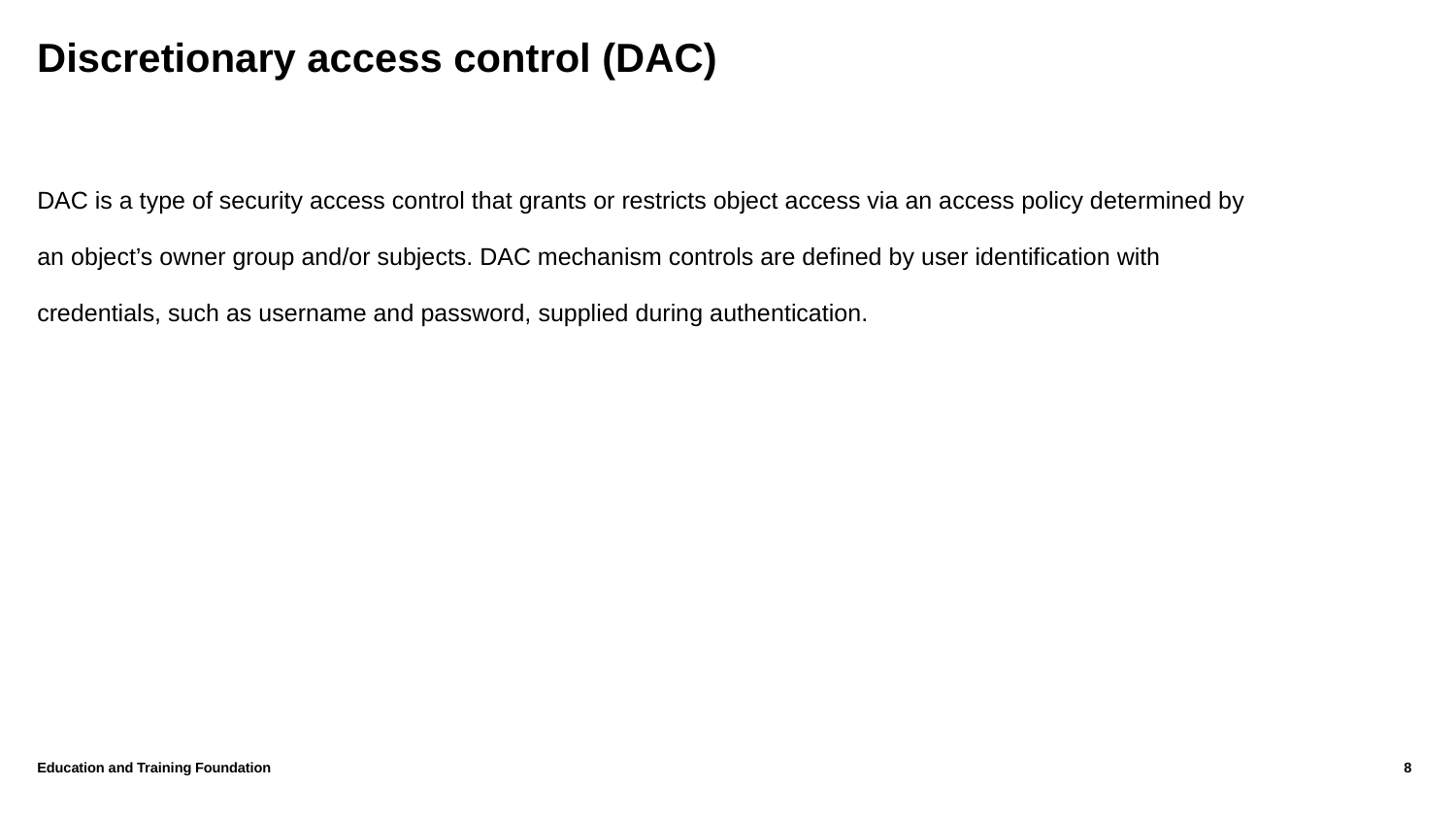

# Discretionary access control (DAC)
DAC is a type of security access control that grants or restricts object access via an access policy determined by an object’s owner group and/or subjects. DAC mechanism controls are defined by user identification with credentials, such as username and password, supplied during authentication.
Education and Training Foundation
8